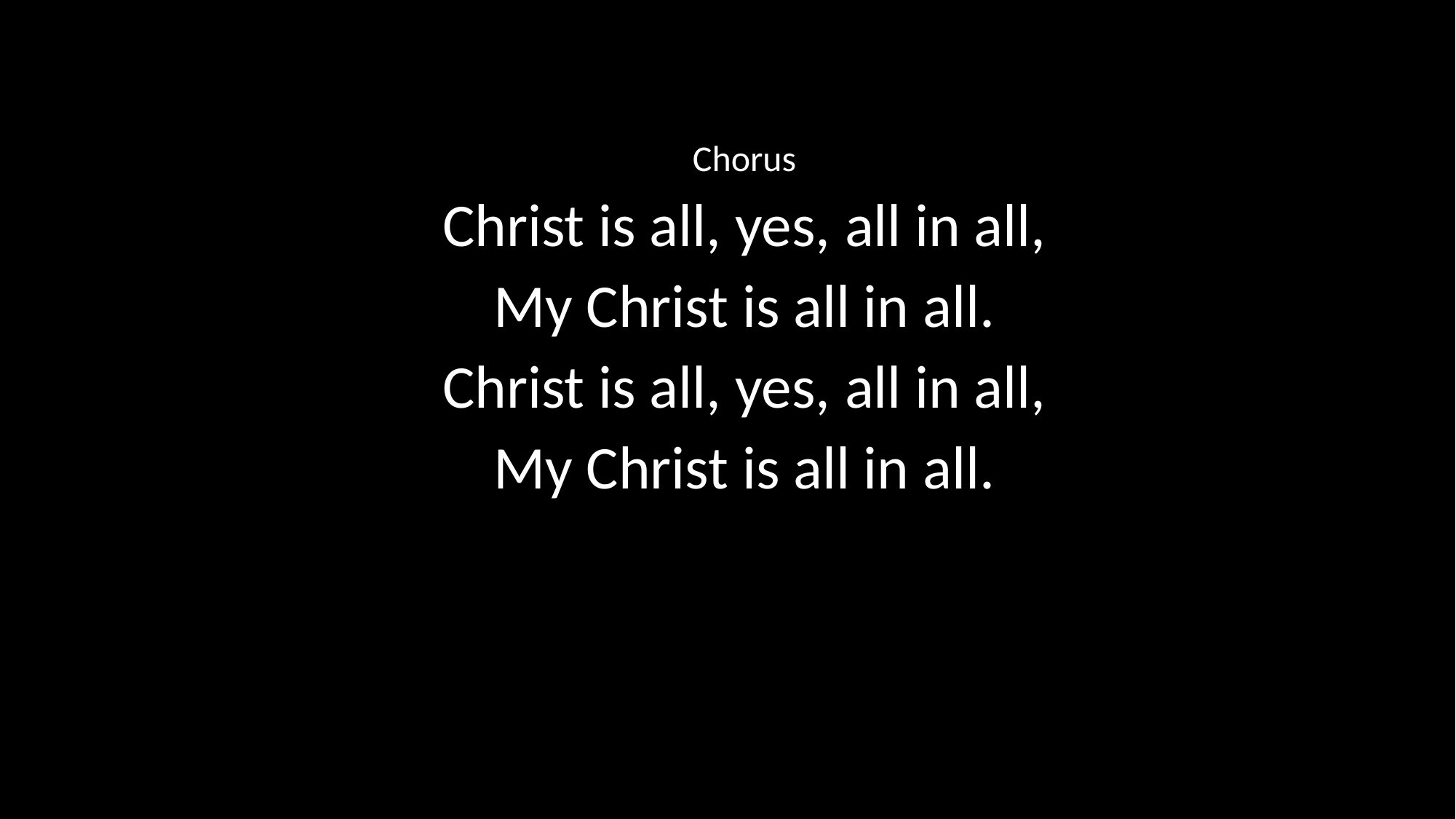

Chorus
Christ is all, yes, all in all,
My Christ is all in all.
Christ is all, yes, all in all,
My Christ is all in all.